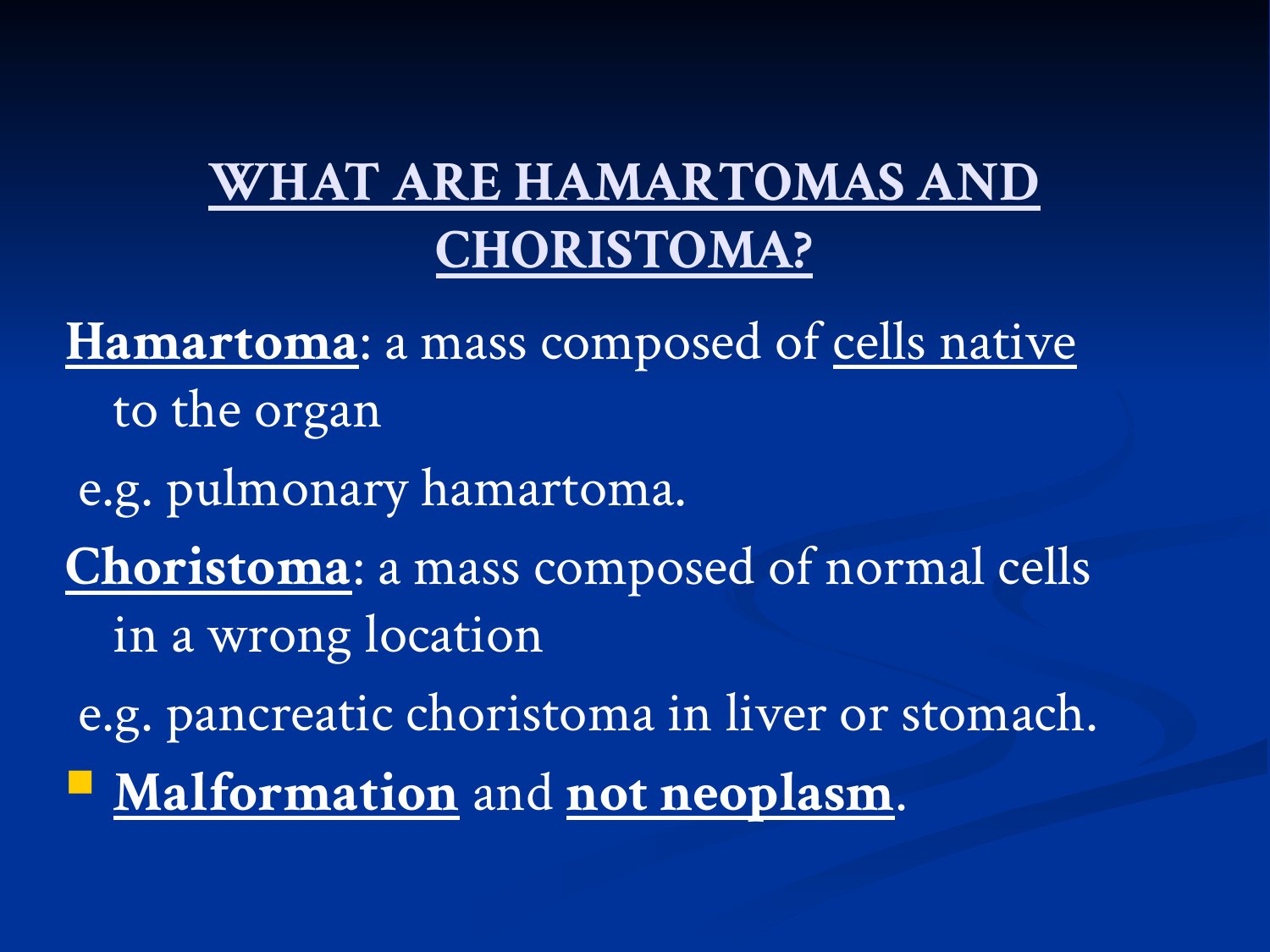

# WHAT ARE HAMARTOMAS AND CHORISTOMA?
Hamartoma: a mass composed of cells native to the organ
 e.g. pulmonary hamartoma.
Choristoma: a mass composed of normal cells in a wrong location
 e.g. pancreatic choristoma in liver or stomach.
Malformation and not neoplasm.